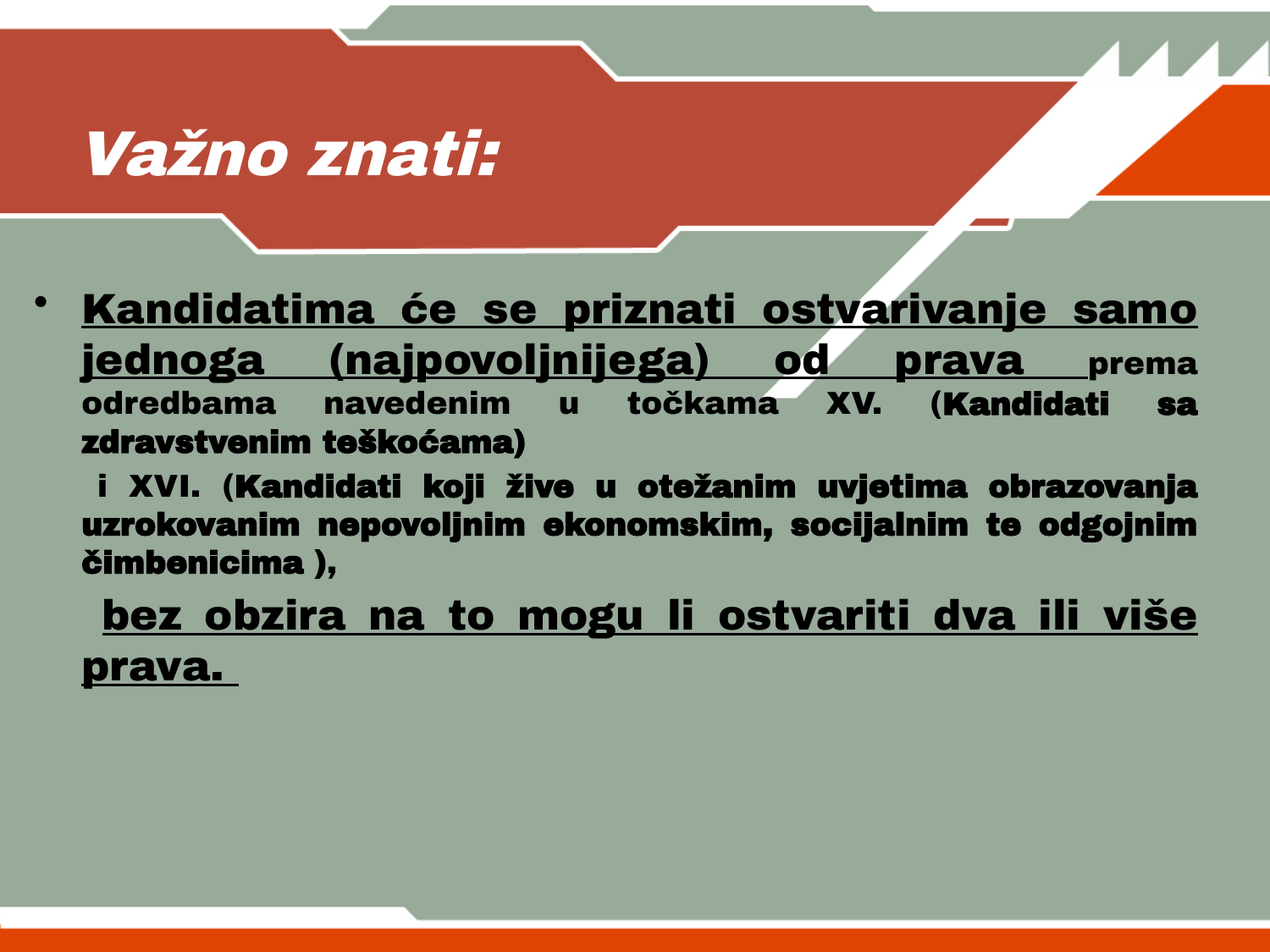

# Važno znati:
Kandidatima će se priznati ostvarivanje samo jednoga (najpovoljnijega) od prava prema odredbama navedenim u točkama XV. (Kandidati sa zdravstvenim teškoćama)
   i XVI. (Kandidati koji žive u otežanim uvjetima obrazovanja uzrokovanim nepovoljnim ekonomskim, socijalnim te odgojnim čimbenicima ),
   bez obzira na to mogu li ostvariti dva ili više prava.